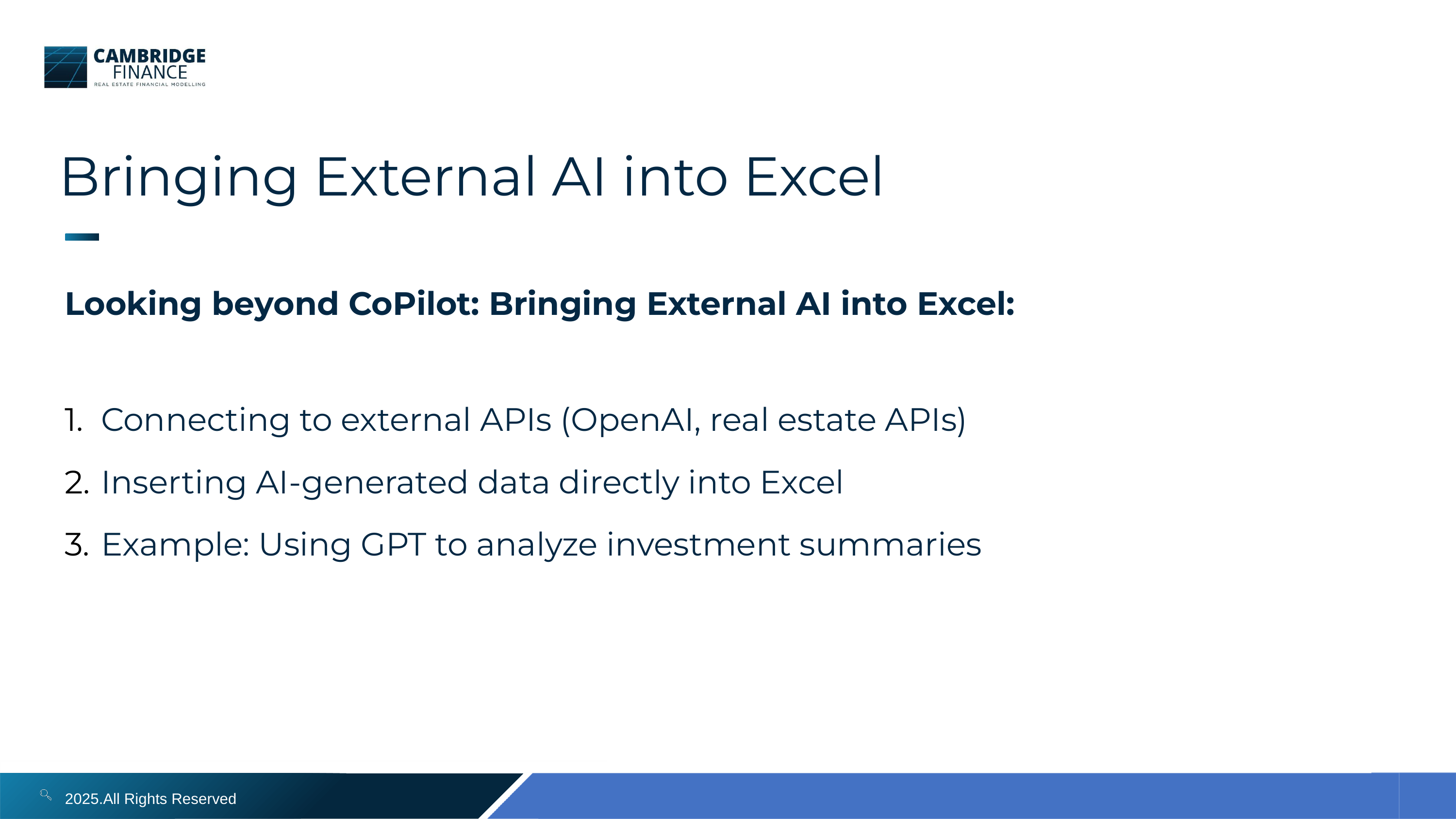

Bringing External AI into Excel

Looking beyond CoPilot: Bringing External AI into Excel:

Connecting to external APIs (OpenAI, real estate APIs)
Inserting AI-generated data directly into Excel
Example: Using GPT to analyze investment summaries

2025.All Rights Reserved